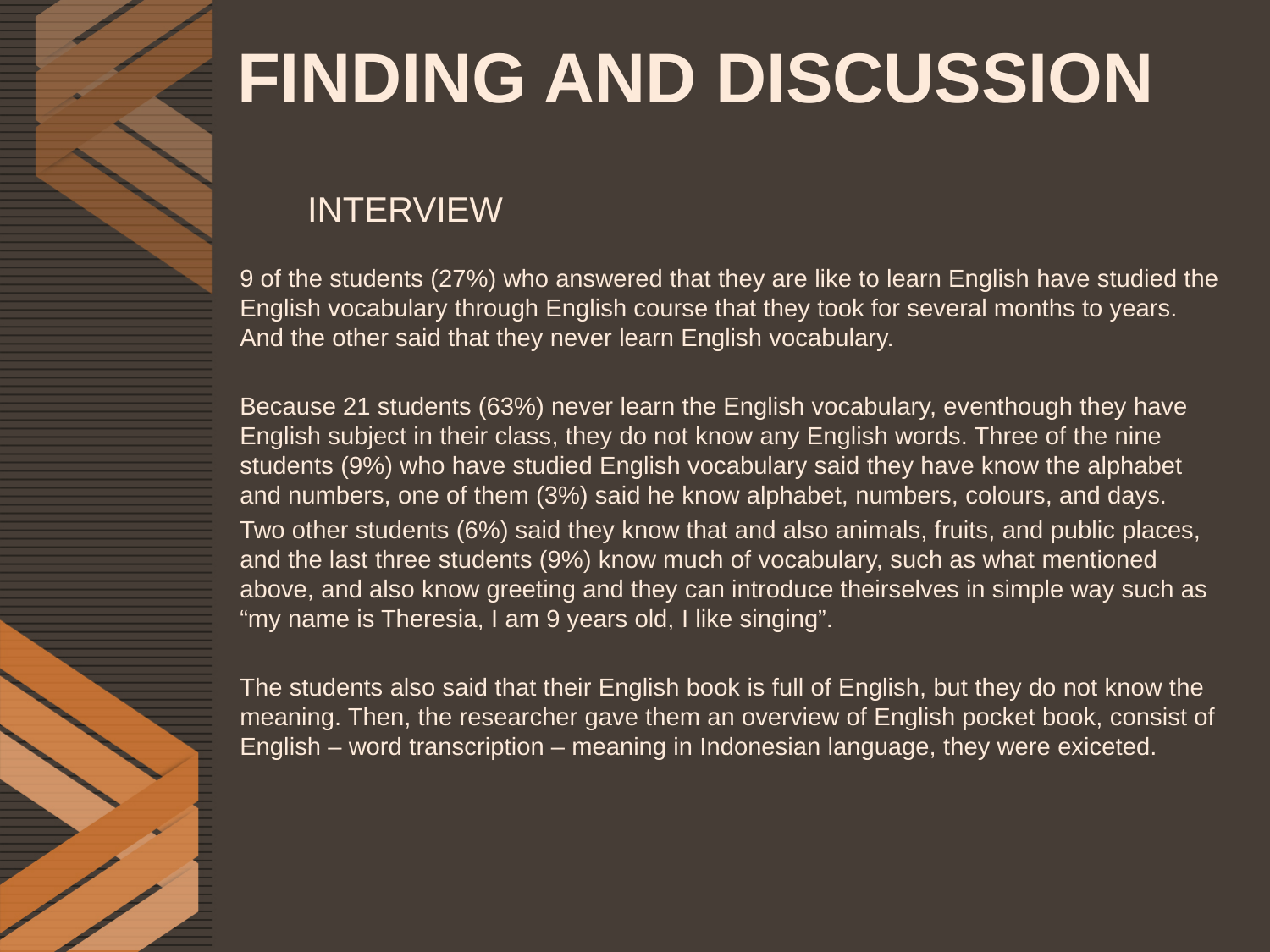

# FINDING AND DISCUSSION
INTERVIEW
9 of the students (27%) who answered that they are like to learn English have studied the English vocabulary through English course that they took for several months to years. And the other said that they never learn English vocabulary.

Because 21 students (63%) never learn the English vocabulary, eventhough they have English subject in their class, they do not know any English words. Three of the nine students (9%) who have studied English vocabulary said they have know the alphabet and numbers, one of them (3%) said he know alphabet, numbers, colours, and days.
Two other students (6%) said they know that and also animals, fruits, and public places, and the last three students (9%) know much of vocabulary, such as what mentioned above, and also know greeting and they can introduce theirselves in simple way such as “my name is Theresia, I am 9 years old, I like singing”.

The students also said that their English book is full of English, but they do not know the meaning. Then, the researcher gave them an overview of English pocket book, consist of English – word transcription – meaning in Indonesian language, they were exiceted.